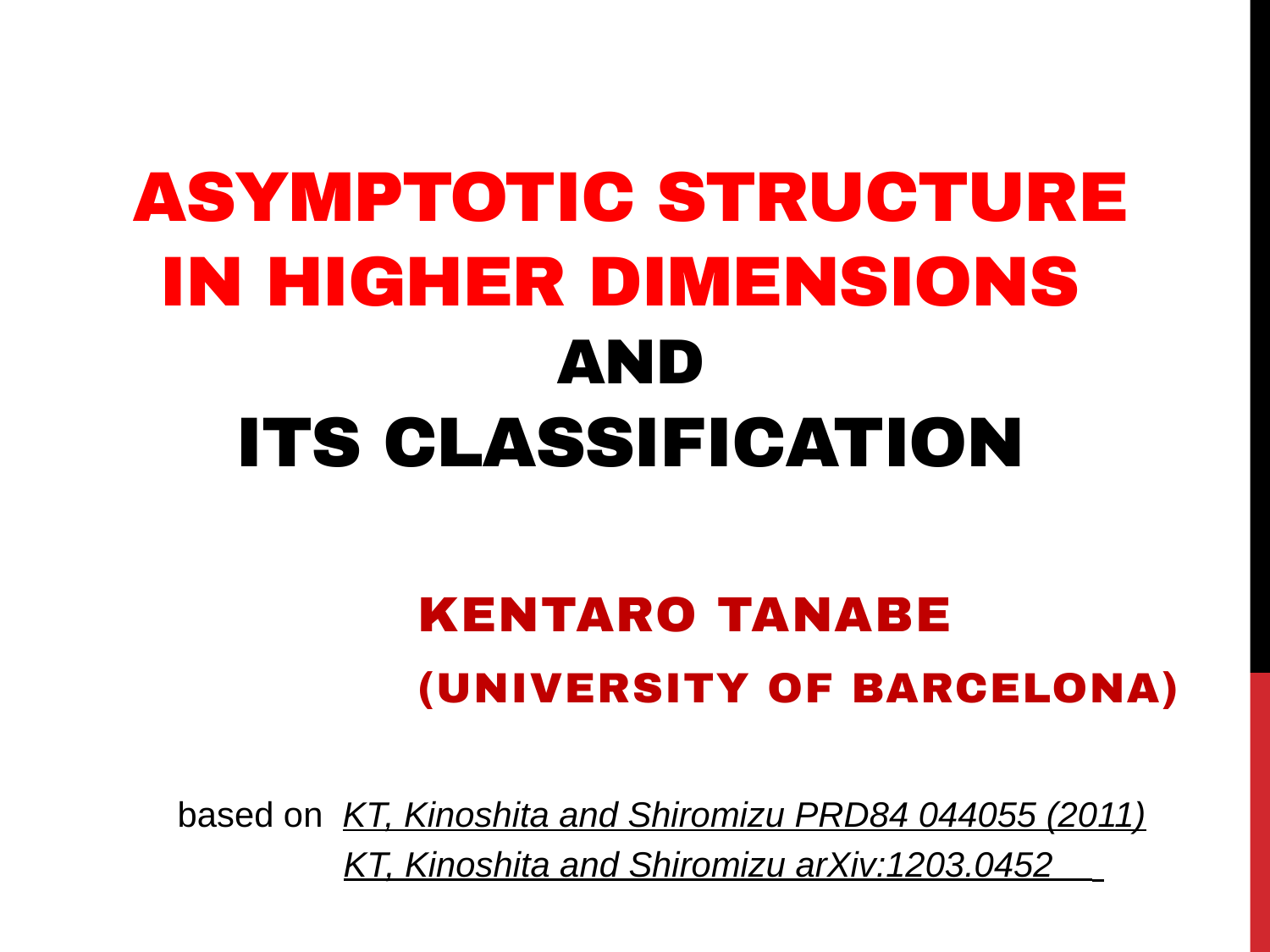

# Asymptotic structure in higher dimensions and its classification
Kentaro Tanabe
(University of Barcelona)
based on  KT, Kinoshita and Shiromizu PRD84 044055 (2011)
              KT, Kinoshita and Shiromizu arXiv:1203.0452